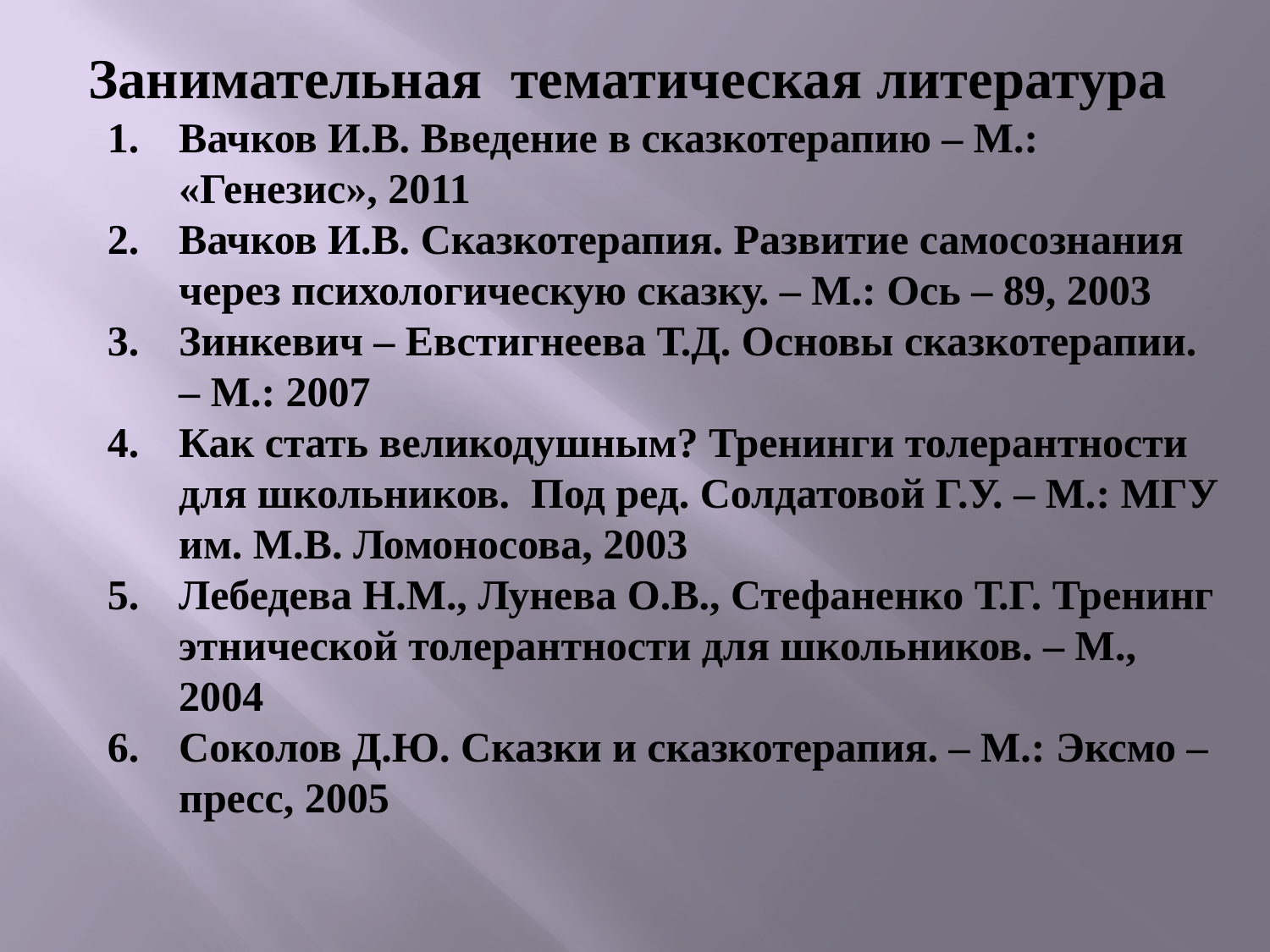

Занимательная  тематическая литература
Вачков И.В. Введение в сказкотерапию – М.: «Генезис», 2011
Вачков И.В. Сказкотерапия. Развитие самосознания через психологическую сказку. – М.: Ось – 89, 2003
Зинкевич – Евстигнеева Т.Д. Основы сказкотерапии. – М.: 2007
Как стать великодушным? Тренинги толерантности для школьников.  Под ред. Солдатовой Г.У. – М.: МГУ им. М.В. Ломоносова, 2003
Лебедева Н.М., Лунева О.В., Стефаненко Т.Г. Тренинг этнической толерантности для школьников. – М., 2004
Соколов Д.Ю. Сказки и сказкотерапия. – М.: Эксмо – пресс, 2005